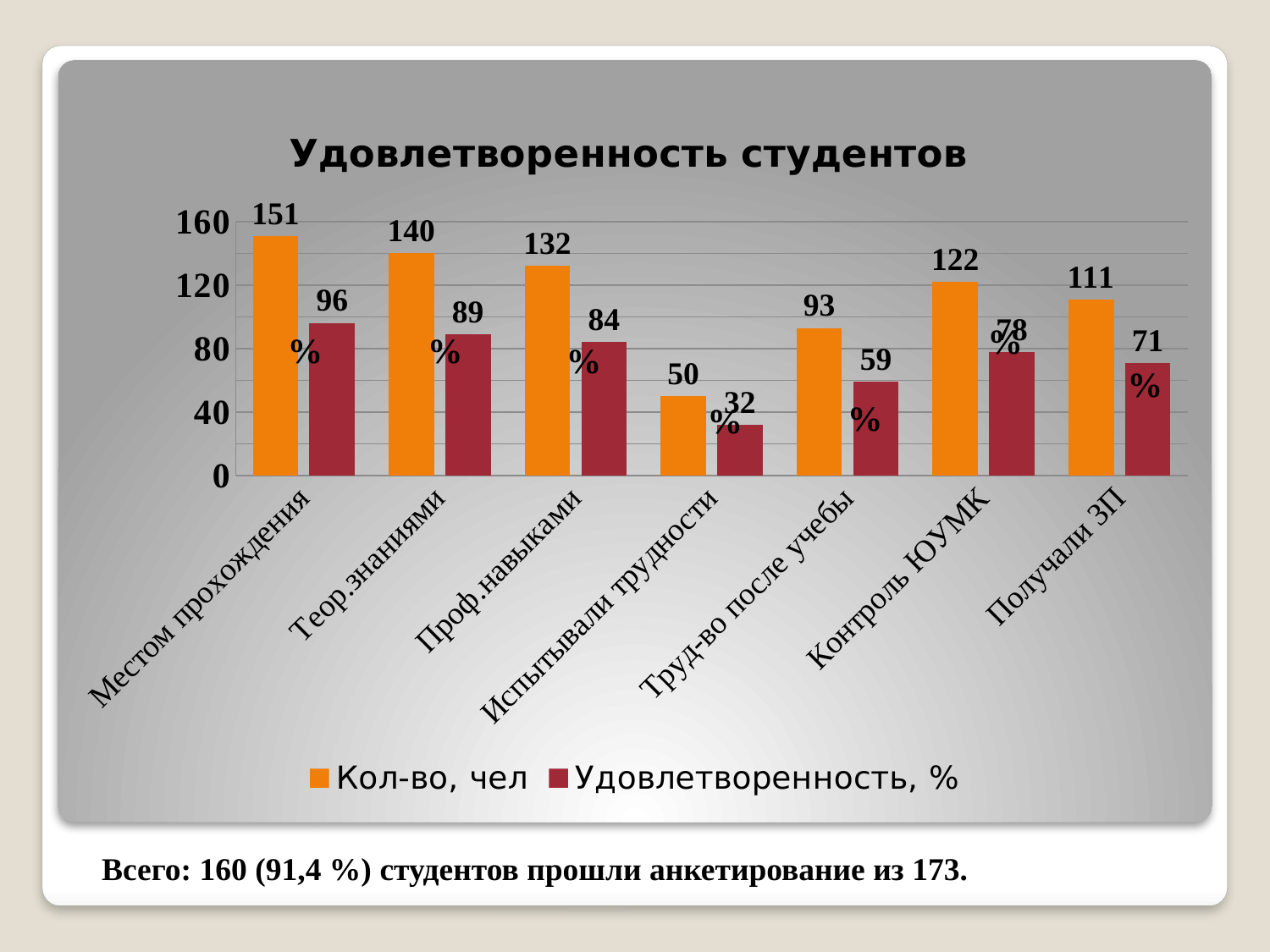

### Chart: Удовлетворенность студентов

| Category | Кол-во, чел | Удовлетворенность, % |
|---|---|---|
| Местом прохождения | 151.0 | 96.17834394904459 |
| Теор.знаниями | 140.0 | 89.17197452229297 |
| Проф.навыками | 132.0 | 84.07643312101908 |
| Испытывали трудности | 50.0 | 31.84713375796178 |
| Труд-во после учебы | 93.0 | 59.23566878980891 |
| Контроль ЮУМК | 122.0 | 77.70700636942675 |
| Получали ЗП | 111.0 | 70.70063694267516 |
%
Всего: 160 (91,4 %) студентов прошли анкетирование из 173.